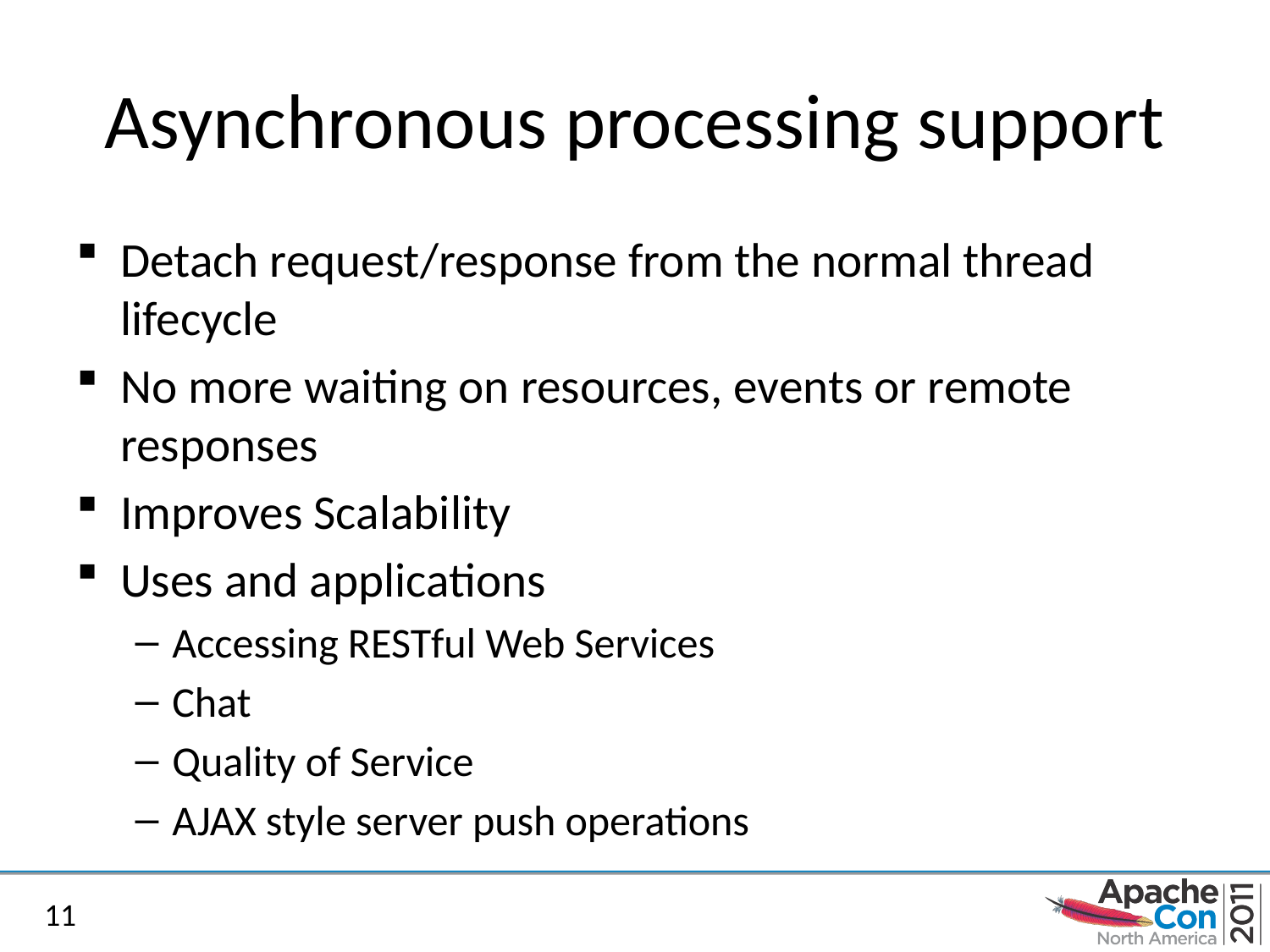

# Asynchronous processing support
Detach request/response from the normal thread lifecycle
No more waiting on resources, events or remote responses
Improves Scalability
Uses and applications
Accessing RESTful Web Services
Chat
Quality of Service
AJAX style server push operations